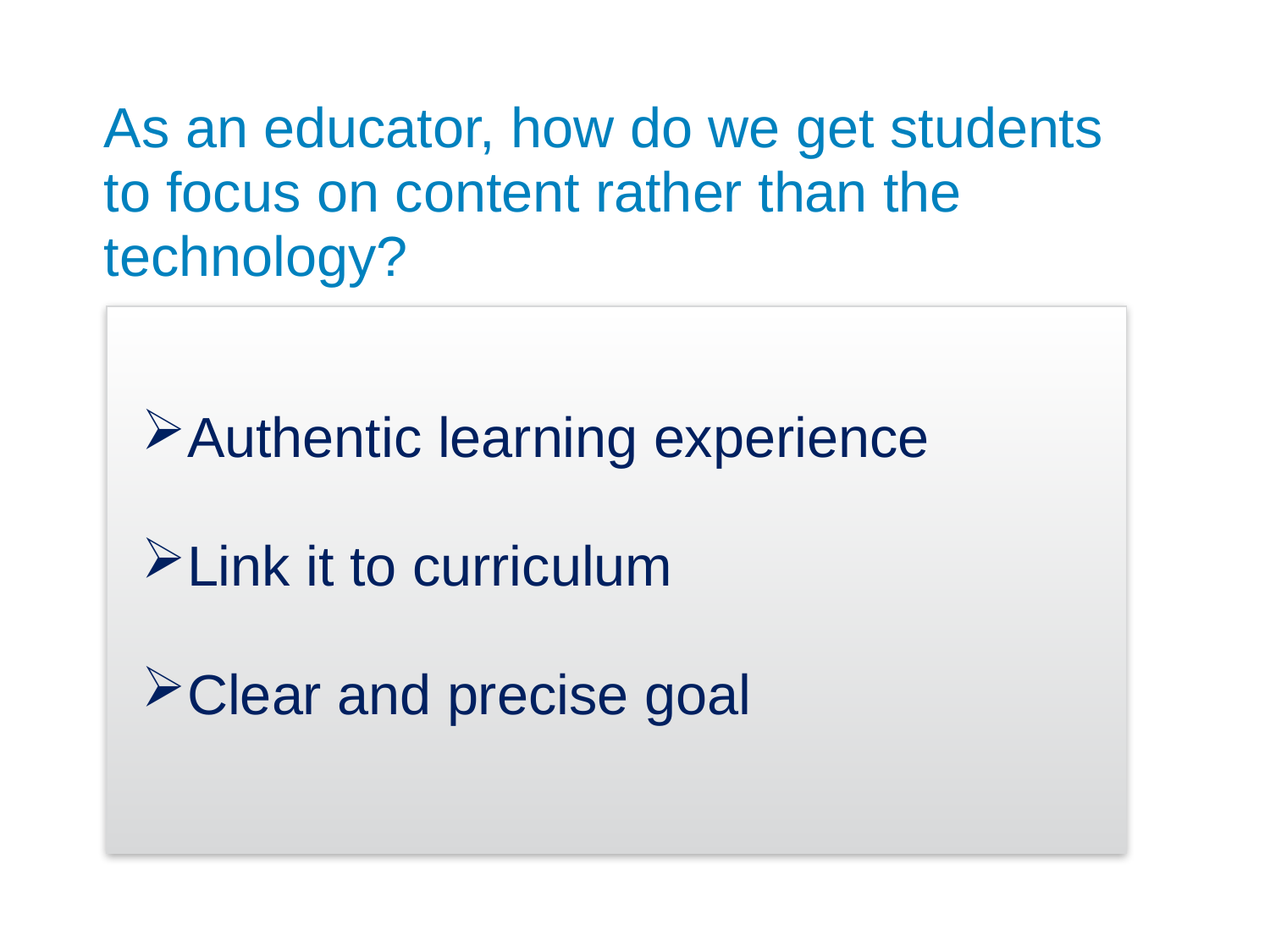

As an educator, how do we get students to focus on content rather than the technology?

Authentic learning experience

Link it to curriculum

Clear and precise goal